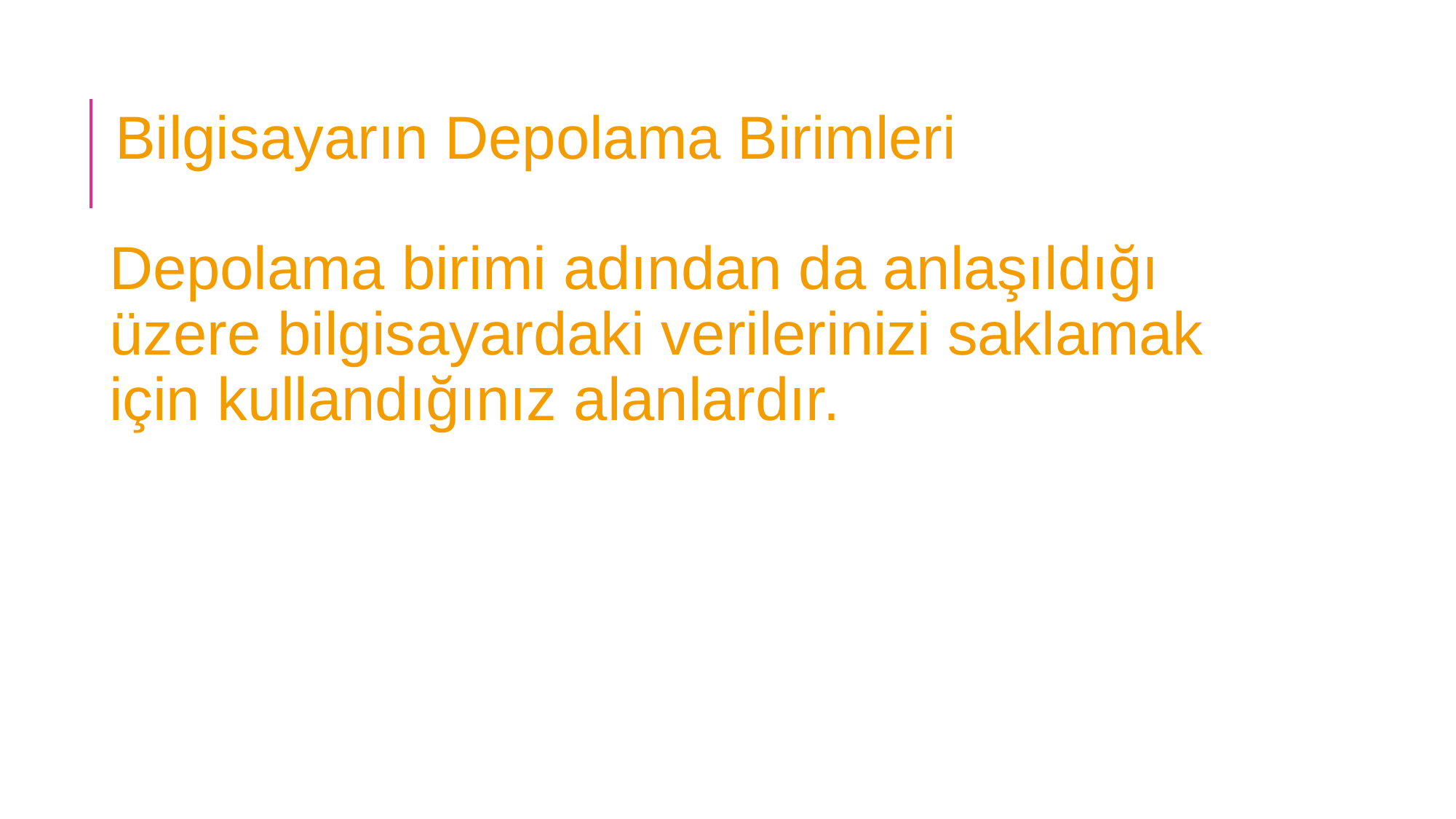

Bilgisayarın Depolama Birimleri
Depolama birimi adından da anlaşıldığı üzere bilgisayardaki verilerinizi saklamak için kullandığınız alanlardır.